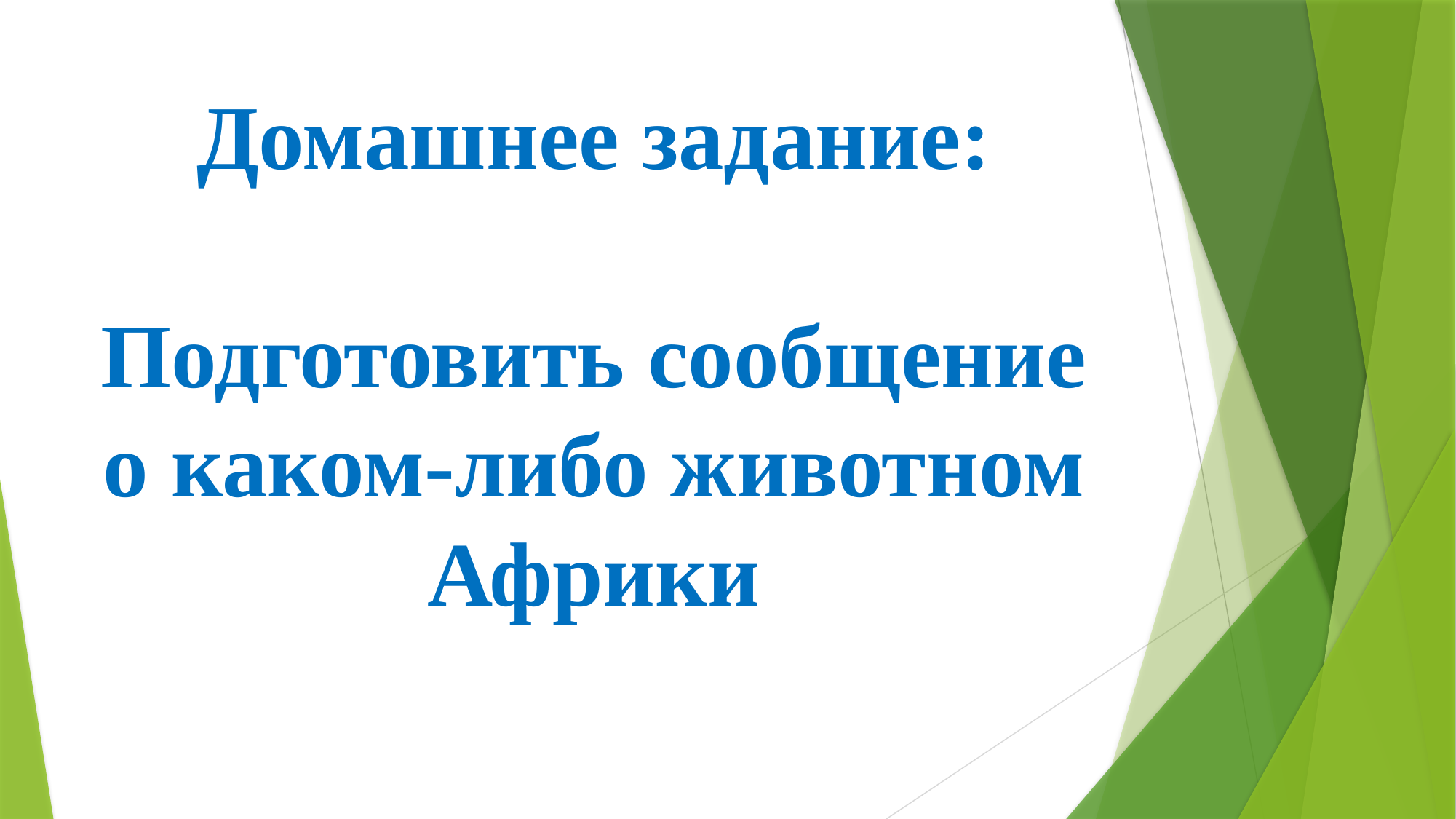

# Домашнее задание: Подготовить сообщение о каком-либо животном Африки